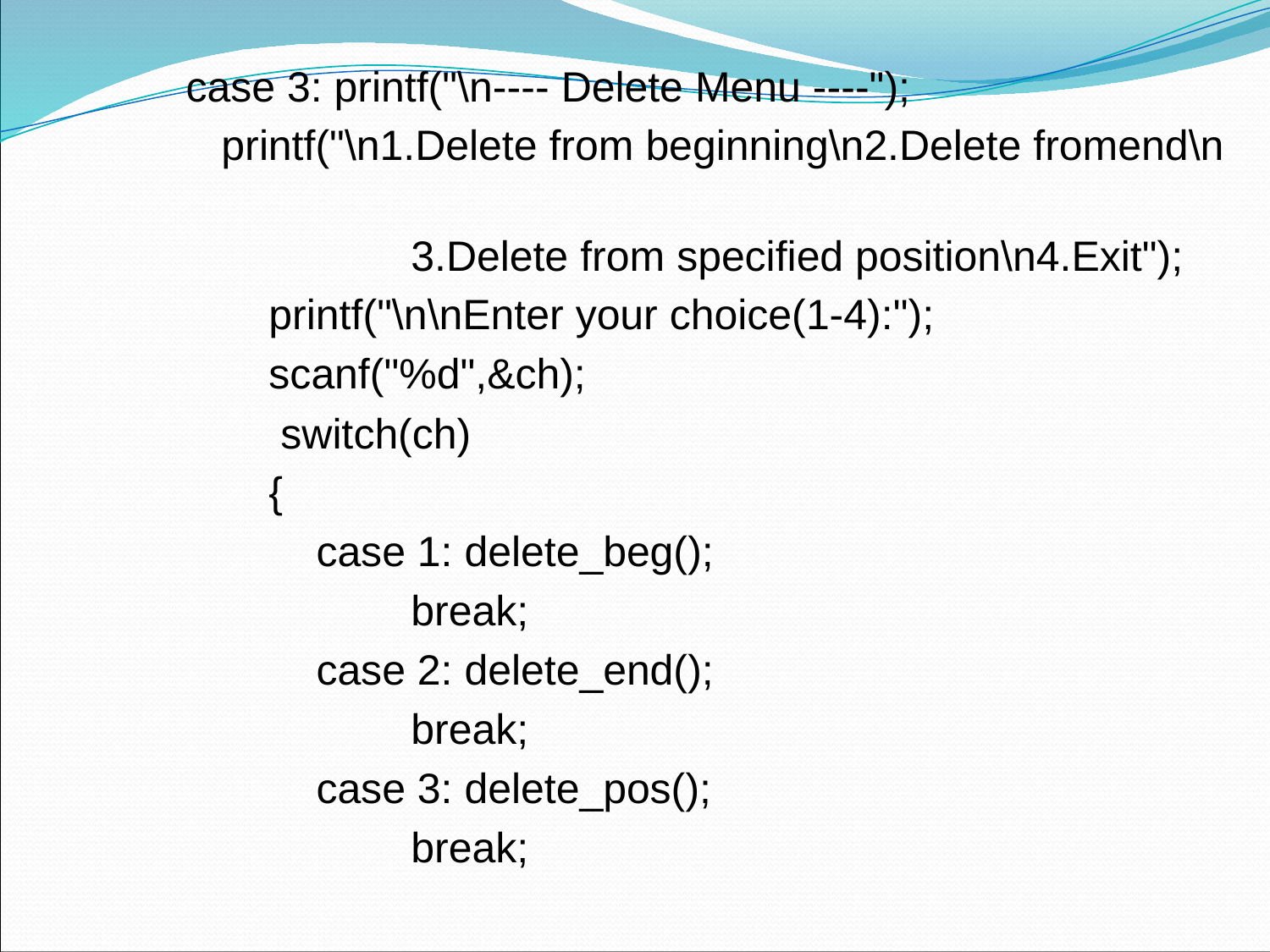

#
             case 3: printf("\n---- Delete Menu ----");
                printf("\n1.Delete from beginning\n2.Delete fromend\n
                                3.Delete from specified position\n4.Exit");
                    printf("\n\nEnter your choice(1-4):");
                    scanf("%d",&ch);
                     switch(ch)
                    {
                        case 1: delete_beg();
                                break;
                        case 2: delete_end();
                                break;
                        case 3: delete_pos();
                                break;